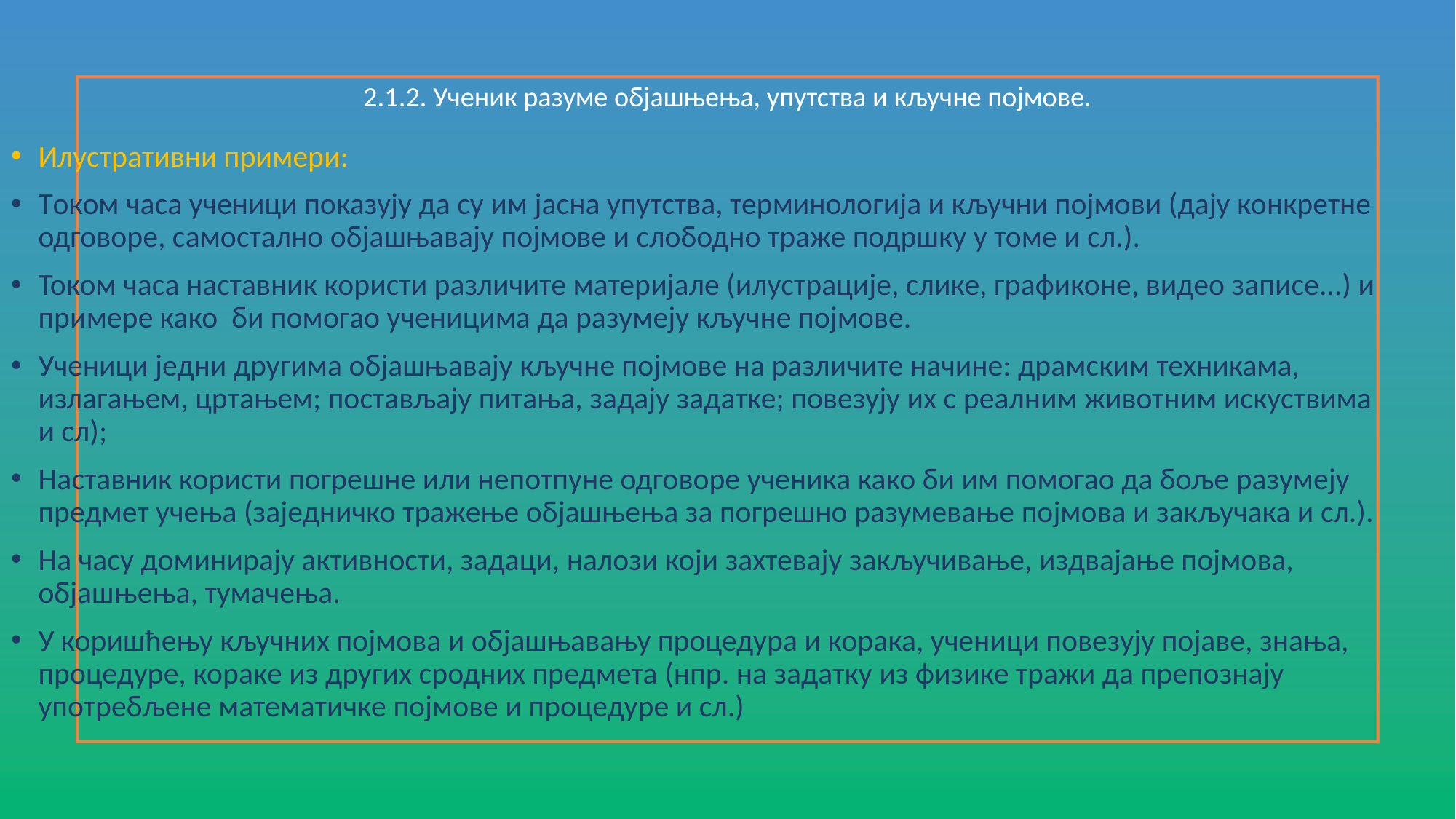

# 2.1.2. Ученик разуме обjашњења, упутства и кључне поjмовe.
Илустративни примери:
Tоком часа ученици показују да су им јасна упутства, терминологија и кључни појмови (дају конкретне одговоре, самостално објашњавају појмове и слободно траже подршку у томе и сл.).
Током часа наставник користи различите материјале (илустрације, слике, графиконе, видео записе...) и примере како  би помогао ученицима да разумеју кључне појмове.
Ученици једни другима објашњавају кључне појмове на различите начине: драмским техникама, излагањем, цртањем; постављају питања, задају задатке; повезују их с реалним животним искуствима и сл);
Наставник користи погрешне или непотпуне одговоре ученика како би им помогао да боље разумеју предмет учења (заједничко тражење објашњења за погрешно разумевање појмова и закључака и сл.).
На часу доминирају активности, задаци, налози који захтевају закључивање, издвајање појмова, објашњења, тумачења.
У коришћењу кључних појмова и објашњавању процедура и корака, ученици повезују појаве, знања, процедуре, кораке из других сродних предмета (нпр. на задатку из физике тражи да препознају употребљене математичке појмове и процедуре и сл.)